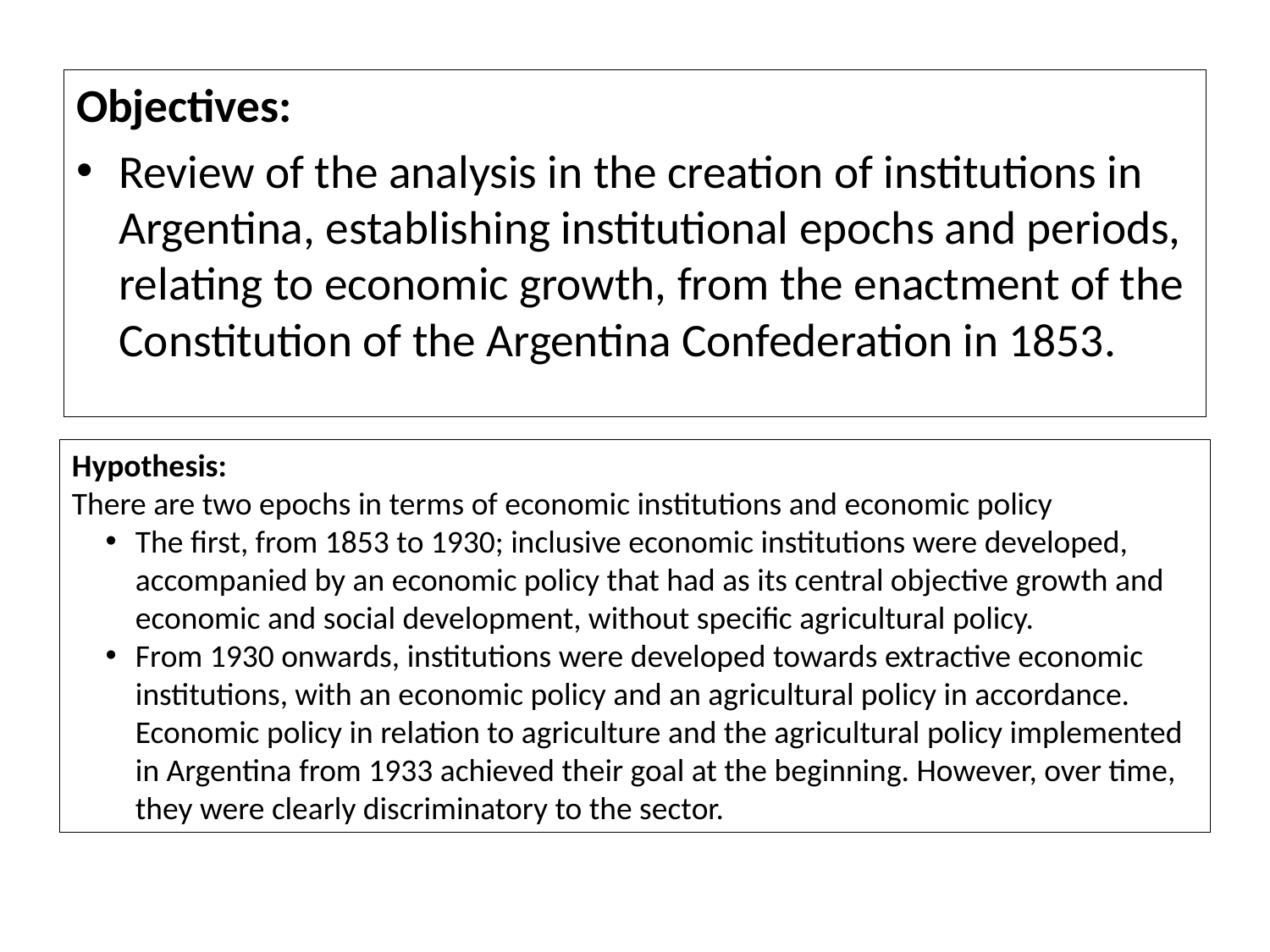

Objectives:
Review of the analysis in the creation of institutions in Argentina, establishing institutional epochs and periods, relating to economic growth, from the enactment of the Constitution of the Argentina Confederation in 1853.
Hypothesis:
There are two epochs in terms of economic institutions and economic policy
The first, from 1853 to 1930; inclusive economic institutions were developed, accompanied by an economic policy that had as its central objective growth and economic and social development, without specific agricultural policy.
From 1930 onwards, institutions were developed towards extractive economic institutions, with an economic policy and an agricultural policy in accordance. Economic policy in relation to agriculture and the agricultural policy implemented in Argentina from 1933 achieved their goal at the beginning. However, over time, they were clearly discriminatory to the sector.